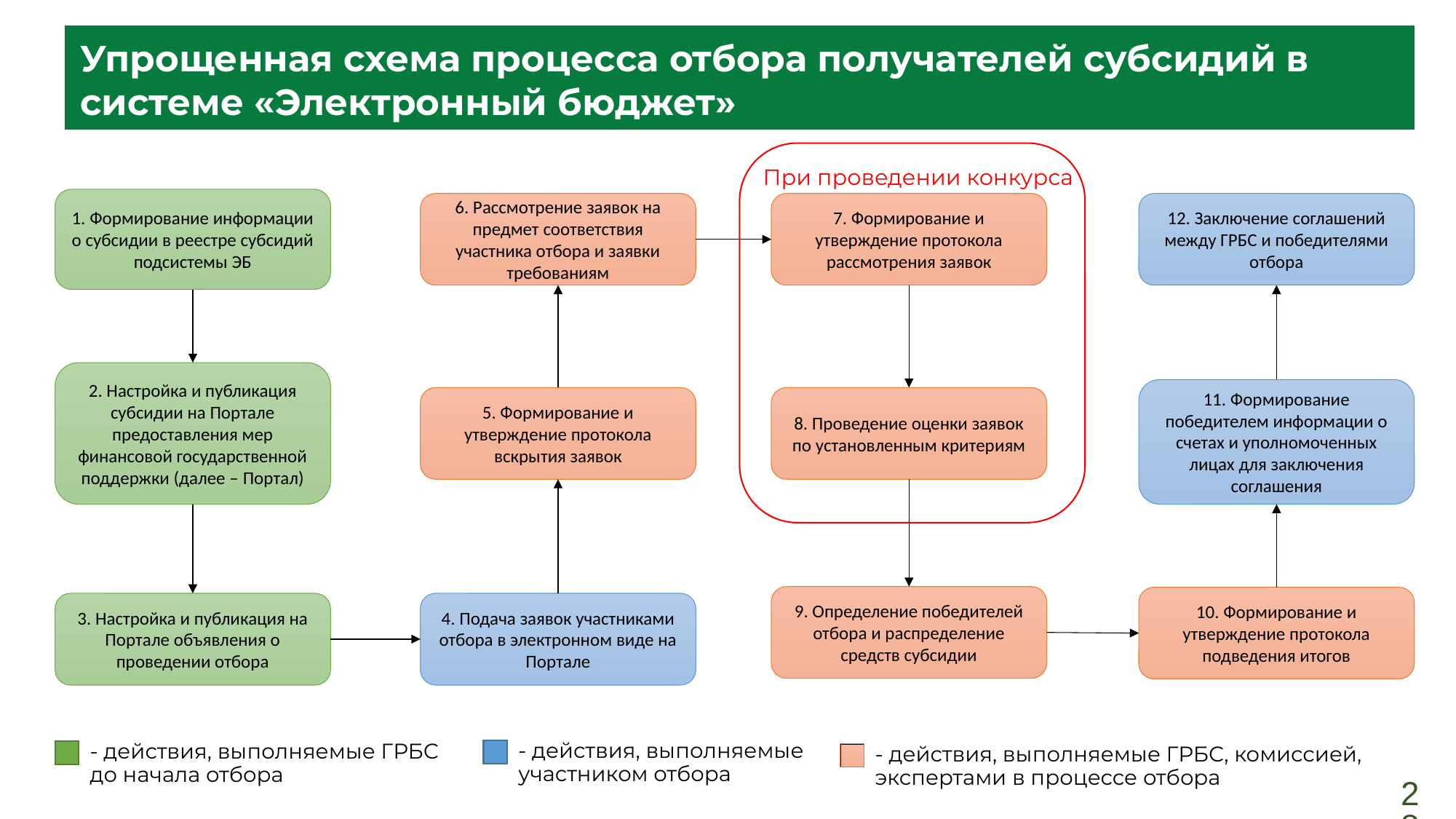

Упрощенная схема процесса отбора получателей субсидий в системе «Электронный бюджет»

При проведении конкурса
1. Формирование информации о субсидии в реестре субсидий подсистемы ЭБ
6. Рассмотрение заявок на предмет соответствия участника отбора и заявки требованиям
7. Формирование и утверждение протокола рассмотрения заявок
12. Заключение соглашений между ГРБС и победителями отбора
2. Настройка и публикация субсидии на Портале предоставления мер финансовой государственной поддержки (далее – Портал)
11. Формирование победителем информации о счетах и уполномоченных лицах для заключения соглашения
8. Проведение оценки заявок по установленным критериям
5. Формирование и утверждение протокола вскрытия заявок
9. Определение победителей отбора и распределение средств субсидии
10. Формирование и утверждение протокола подведения итогов
3. Настройка и публикация на Портале объявления о проведении отбора
4. Подача заявок участниками отбора в электронном виде на Портале
- действия, выполняемые участником отбора
- действия, выполняемые ГРБС до начала отбора
- действия, выполняемые ГРБС, комиссией, экспертами в процессе отбора

28